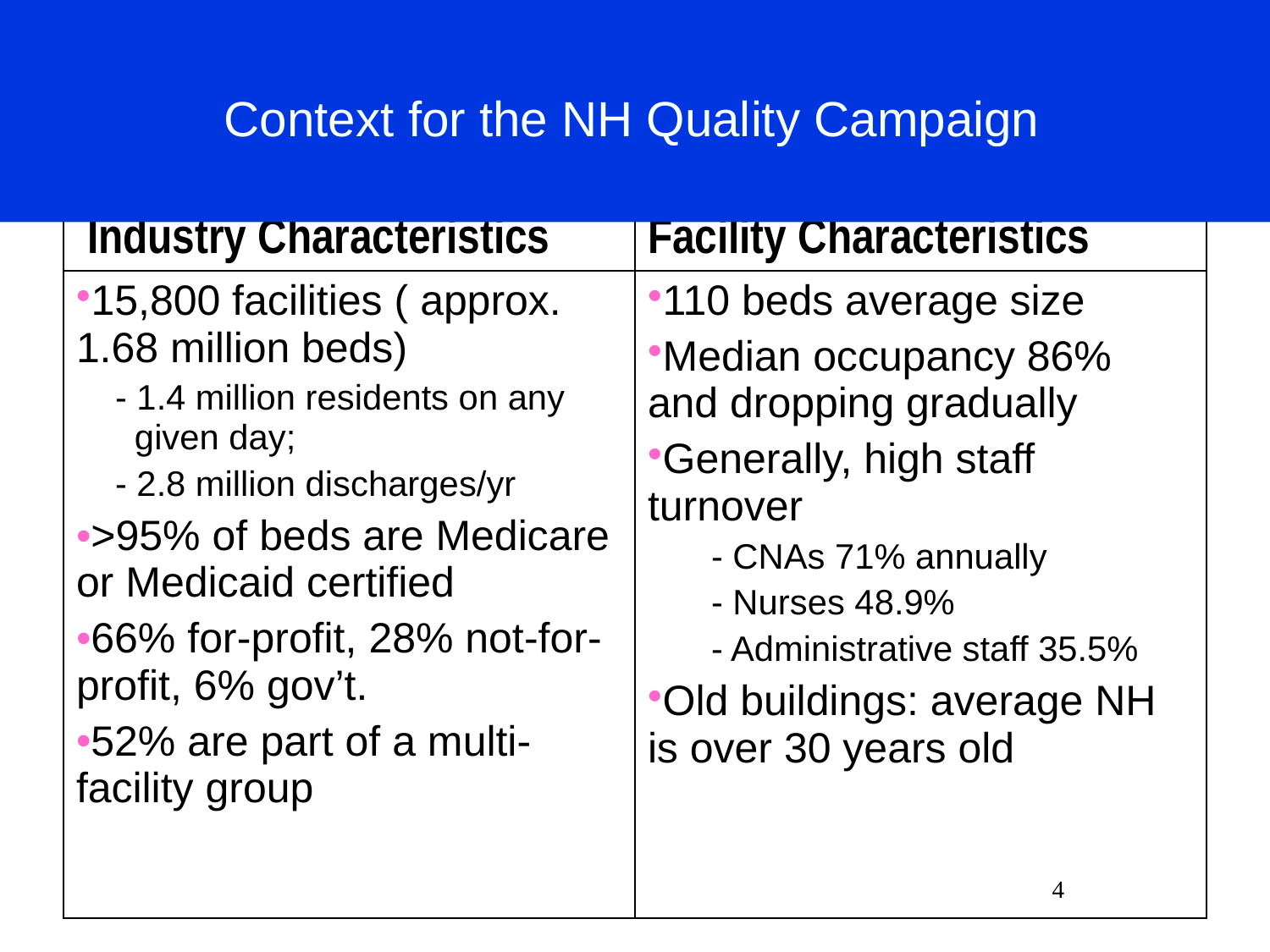

Context for the NH Quality Campaign
| Industry Characteristics | Facility Characteristics |
| --- | --- |
| 15,800 facilities ( approx. 1.68 million beds) - 1.4 million residents on any given day; - 2.8 million discharges/yr >95% of beds are Medicare or Medicaid certified 66% for-profit, 28% not-for-profit, 6% gov’t. 52% are part of a multi-facility group | 110 beds average size Median occupancy 86% and dropping gradually Generally, high staff turnover - CNAs 71% annually - Nurses 48.9% - Administrative staff 35.5% Old buildings: average NH is over 30 years old |
4